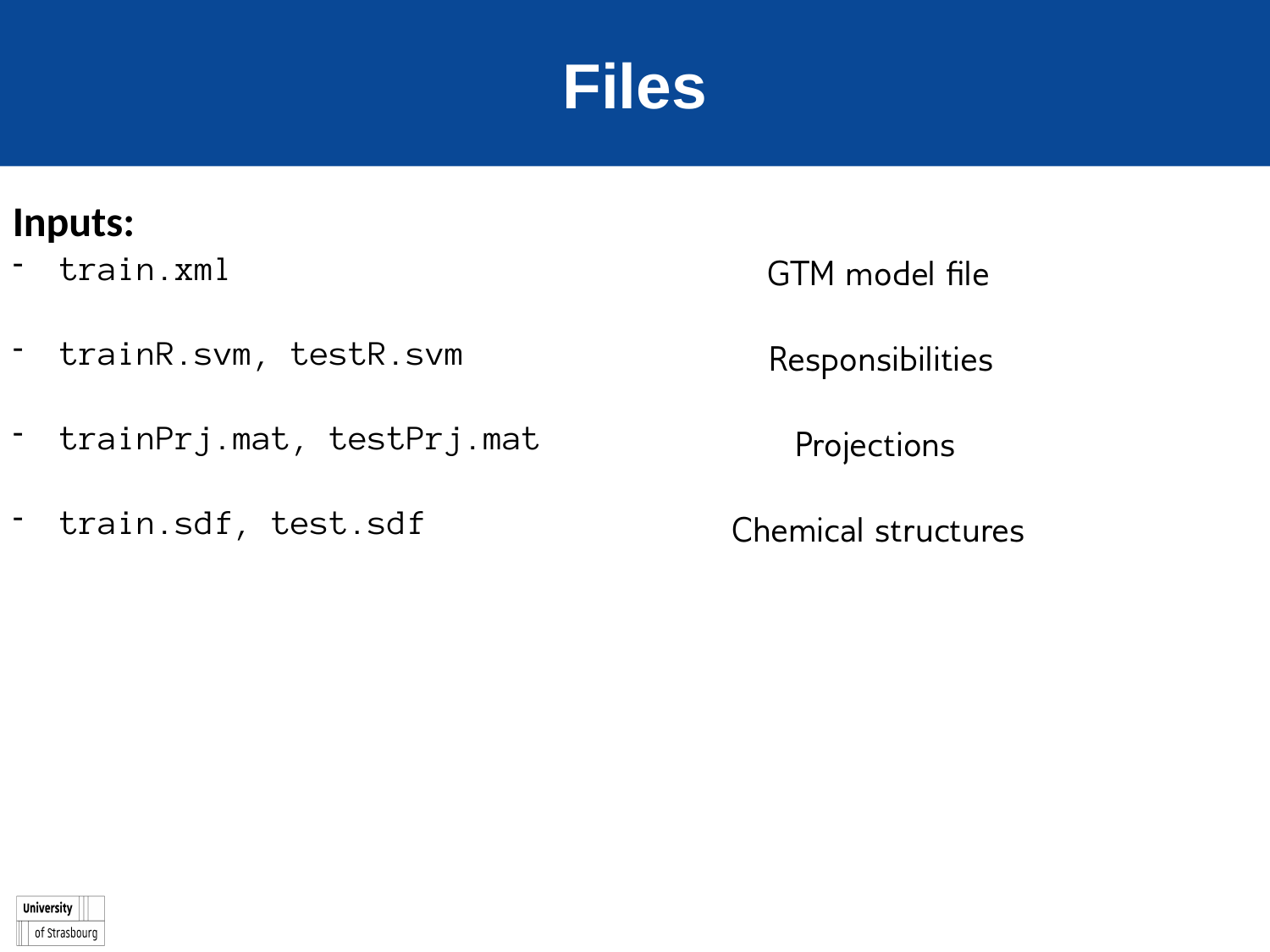

# Files
Inputs:
train.xml

trainR.svm, testR.svm

trainPrj.mat, testPrj.mat

train.sdf, test.sdf

GTM model file
Responsibilities
Projections
Chemical structures